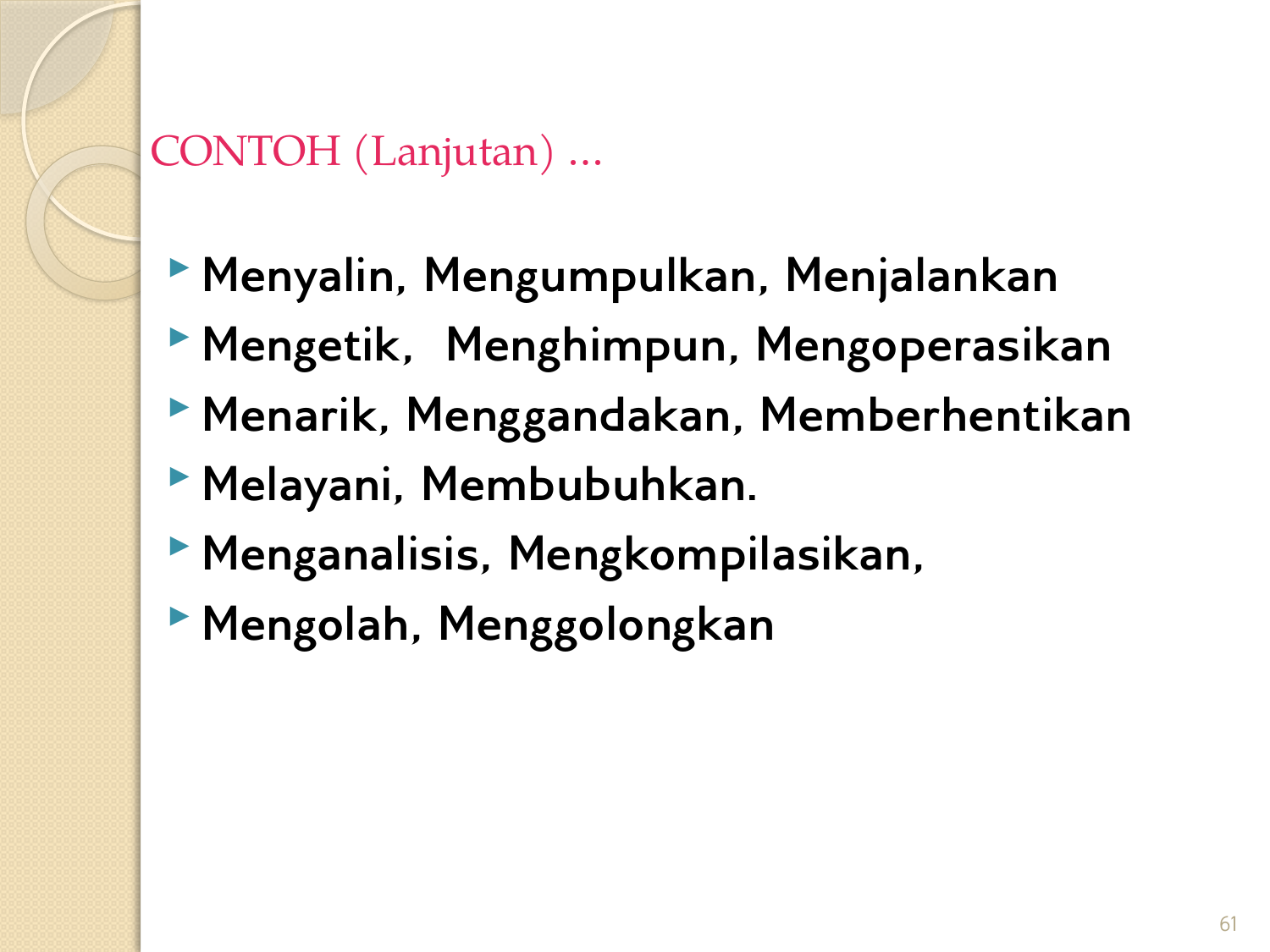

# CONTOH (Lanjutan) …
Menyalin, Mengumpulkan, Menjalankan
Mengetik,  Menghimpun, Mengoperasikan
Menarik, Menggandakan, Memberhentikan
Melayani, Membubuhkan.
Menganalisis, Mengkompilasikan,
Mengolah, Menggolongkan
61